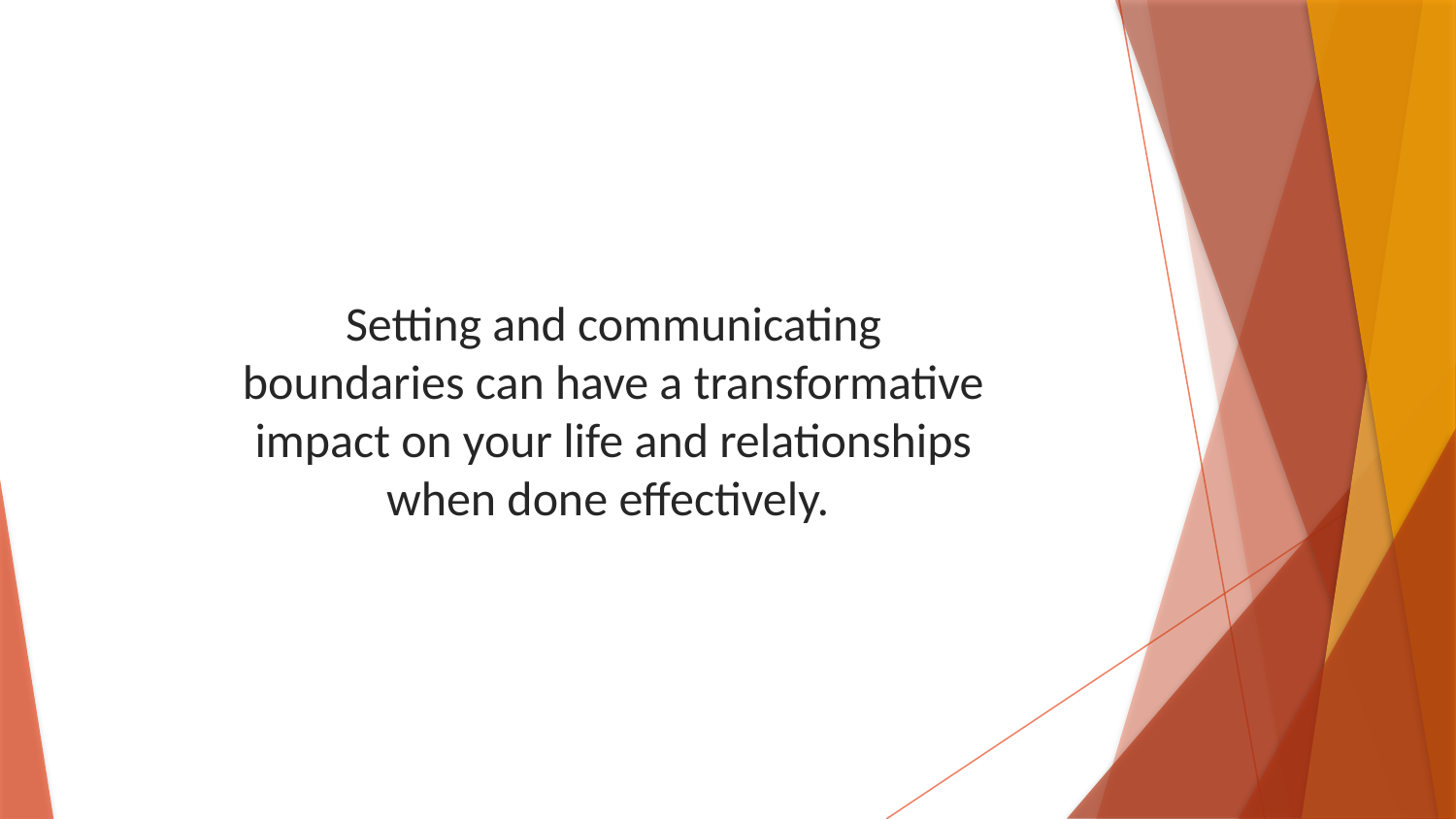

Setting and communicating boundaries can have a transformative impact on your life and relationships when done effectively.